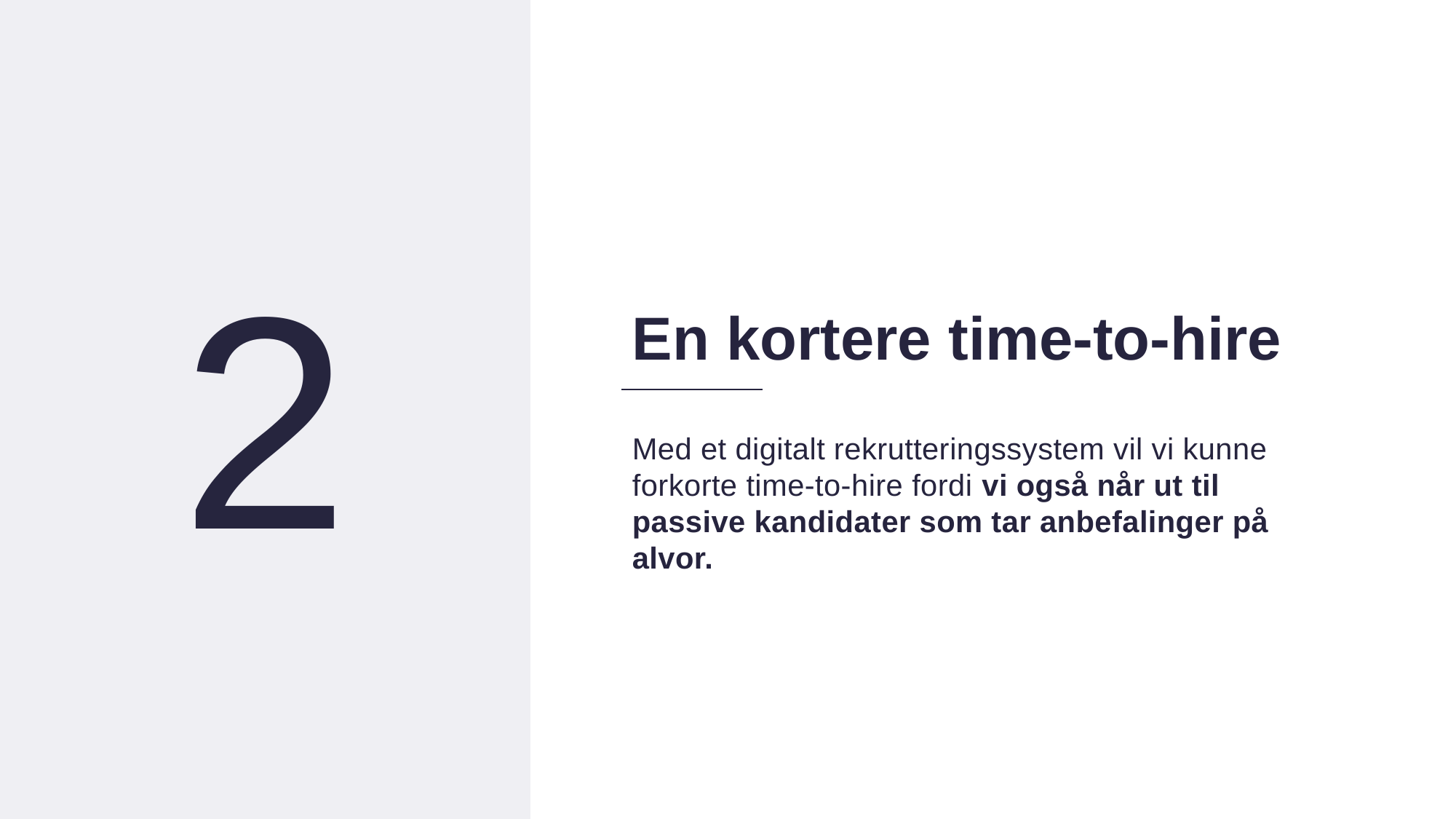

10
2
En kortere time-to-hire
Med et digitalt rekrutteringssystem vil vi kunne forkorte time-to-hire fordi vi også når ut til passive kandidater som tar anbefalinger på alvor.